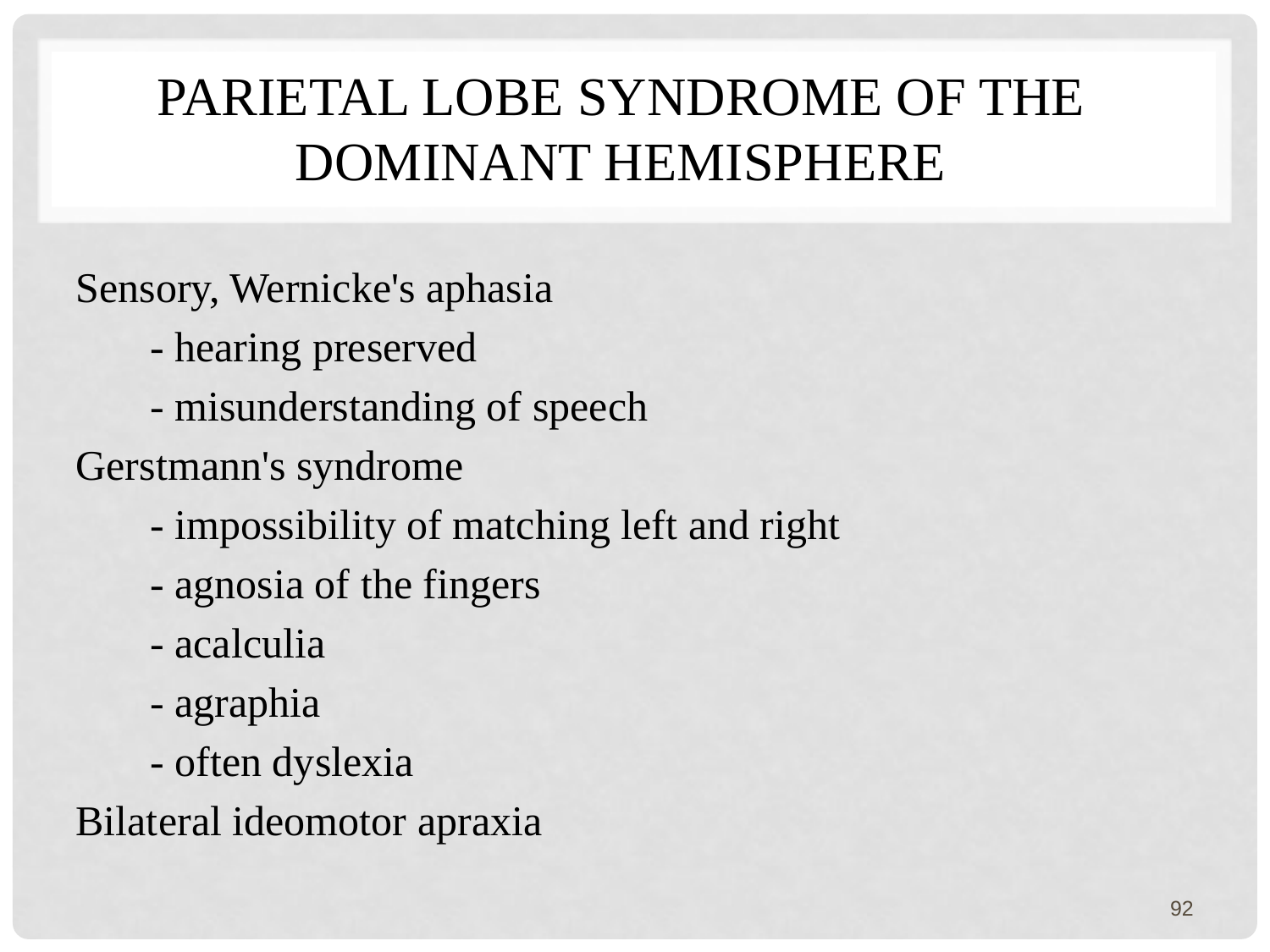

PARIETAL LOBE SYNDROME OF THE DOMINANT HEMISPHERE
Sensory, Wernicke's aphasia
       - hearing preserved
       - misunderstanding of speech
Gerstmann's syndrome
       - impossibility of matching left and right
       - agnosia of the fingers
       - acalculia
       - agraphia
       - often dyslexia
Bilateral ideomotor apraxia
92